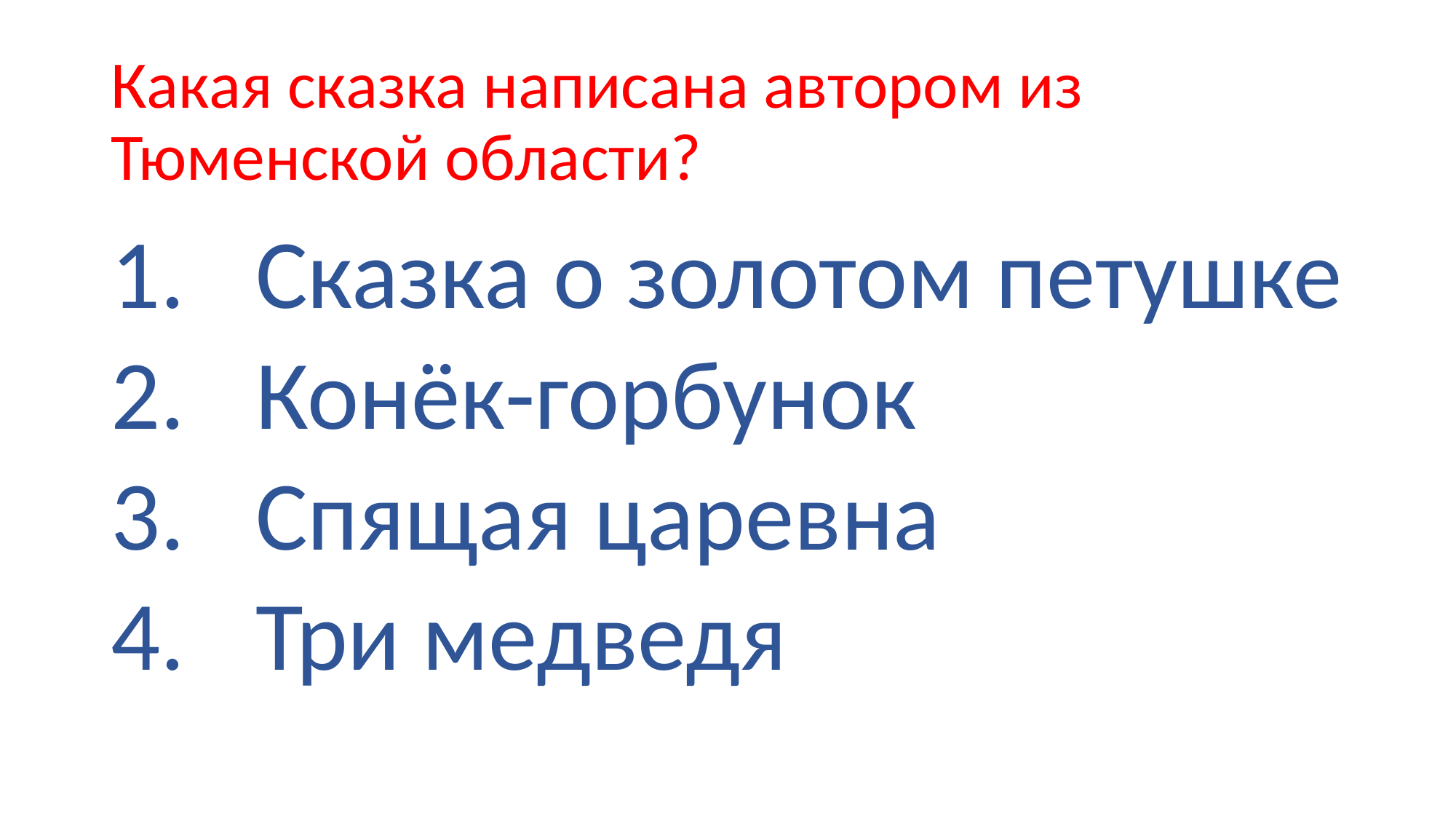

# Какая сказка написана автором из Тюменской области?
Сказка о золотом петушке
Конёк-горбунок
Спящая царевна
Три медведя